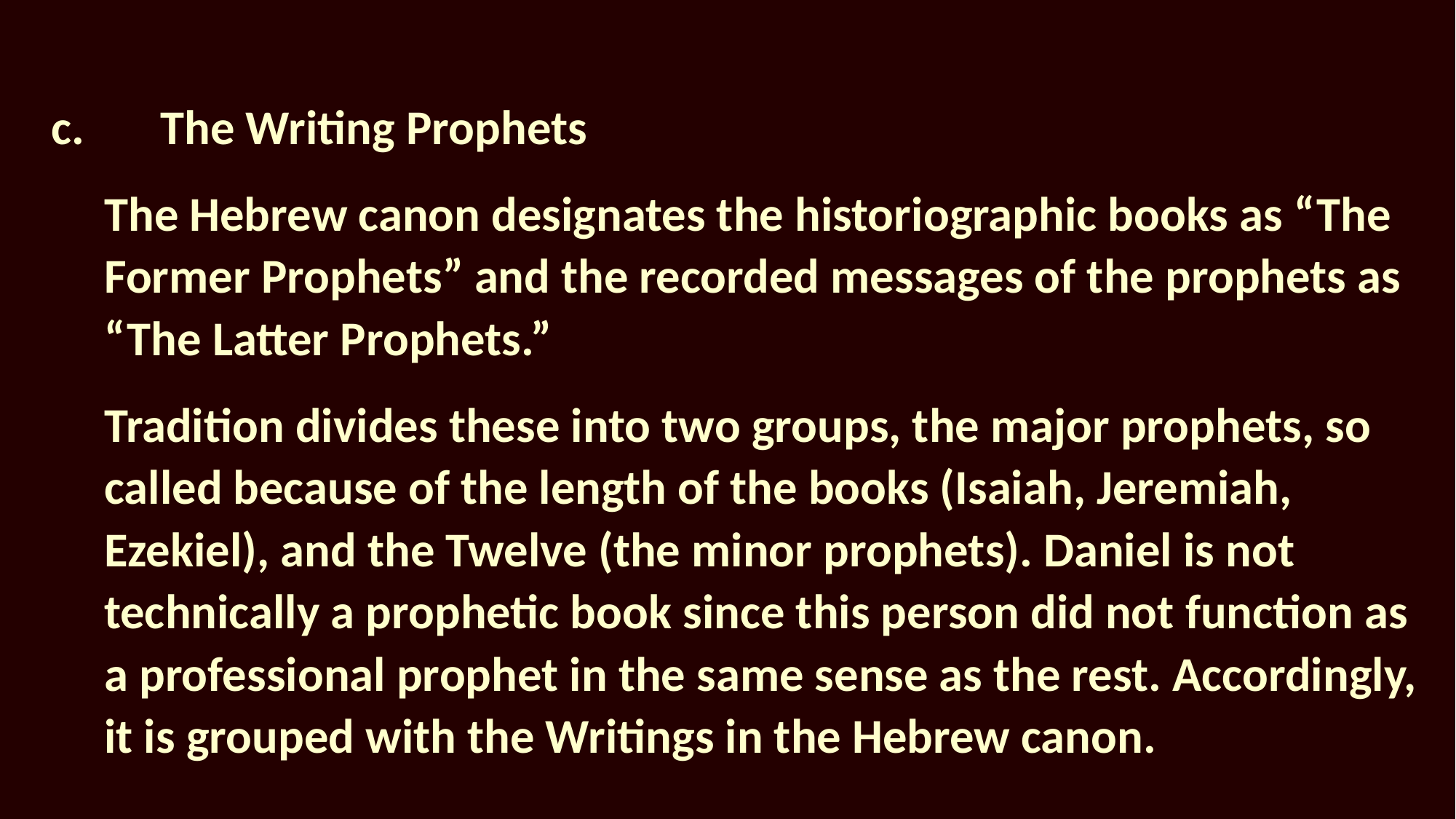

c.	The Writing Prophets
The Hebrew canon designates the historiographic books as “The Former Prophets” and the recorded messages of the prophets as “The Latter Prophets.”
Tradition divides these into two groups, the major prophets, so called because of the length of the books (Isaiah, Jeremiah, Ezekiel), and the Twelve (the minor prophets). Daniel is not technically a prophetic book since this person did not function as a professional prophet in the same sense as the rest. Accordingly, it is grouped with the Writings in the Hebrew canon.